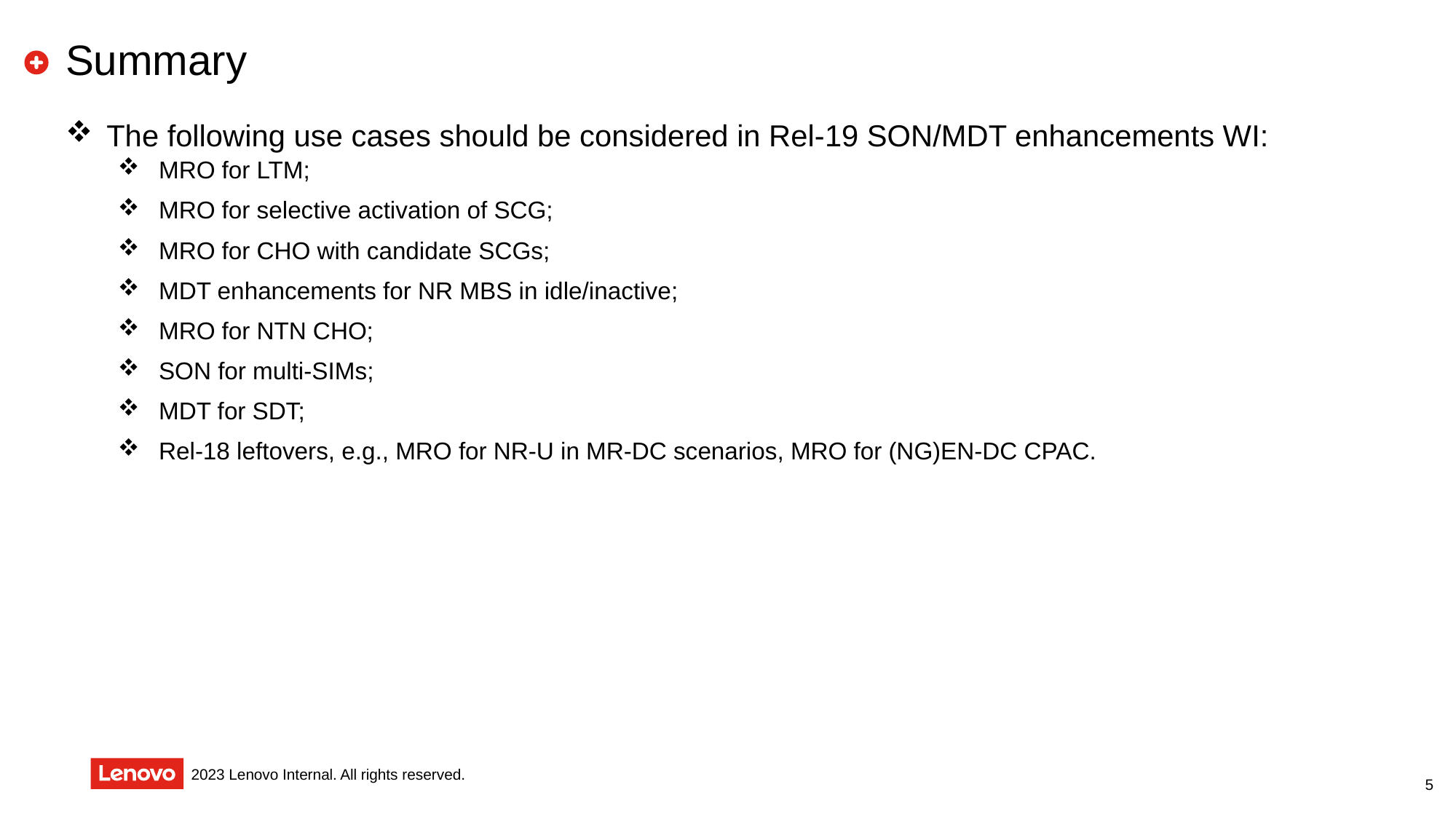

# Summary
The following use cases should be considered in Rel-19 SON/MDT enhancements WI:
MRO for LTM;
MRO for selective activation of SCG;
MRO for CHO with candidate SCGs;
MDT enhancements for NR MBS in idle/inactive;
MRO for NTN CHO;
SON for multi-SIMs;
MDT for SDT;
Rel-18 leftovers, e.g., MRO for NR-U in MR-DC scenarios, MRO for (NG)EN-DC CPAC.